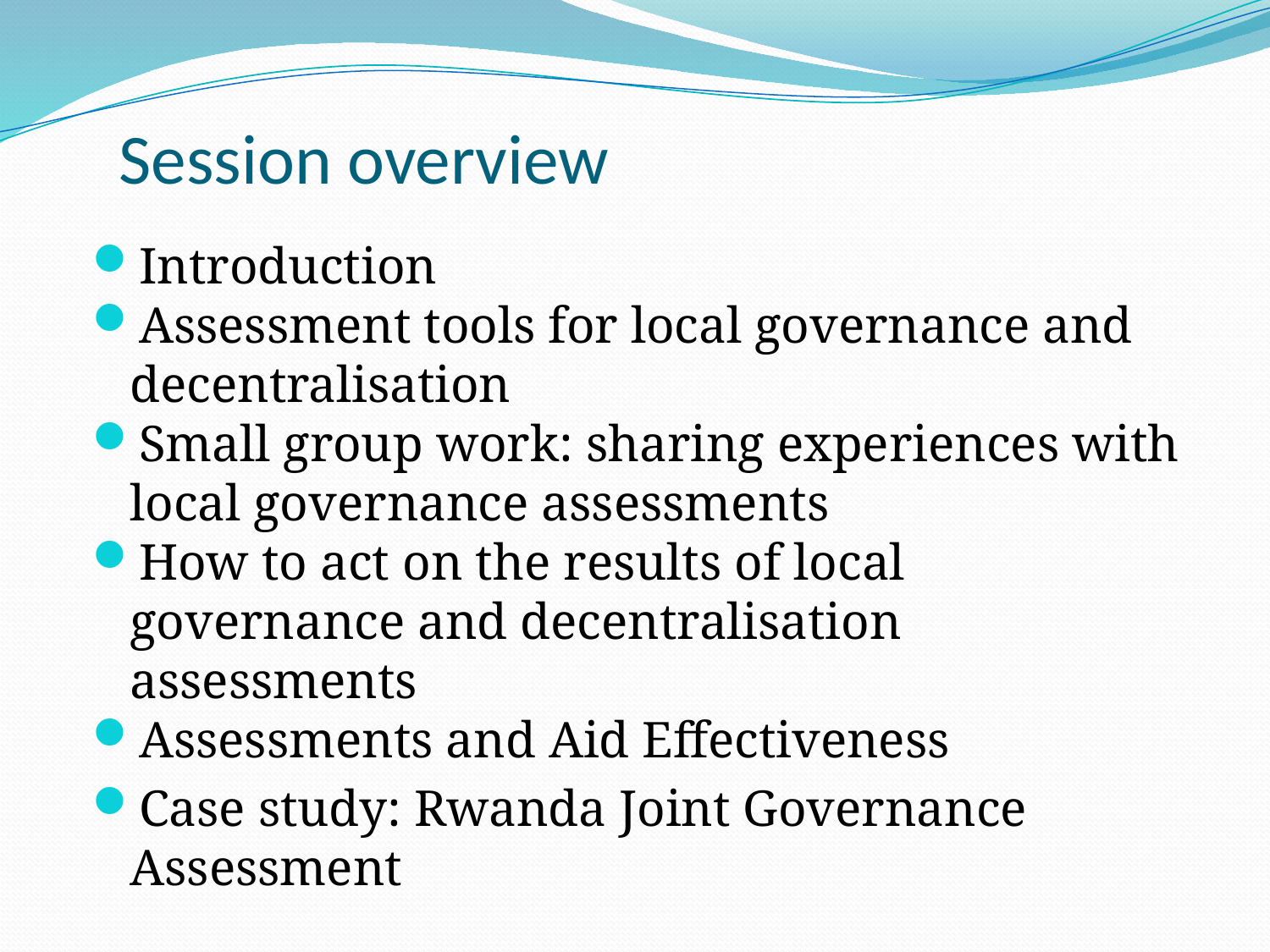

# Session overview
Introduction
Assessment tools for local governance and decentralisation
Small group work: sharing experiences with local governance assessments
How to act on the results of local governance and decentralisation assessments
Assessments and Aid Effectiveness
Case study: Rwanda Joint Governance Assessment